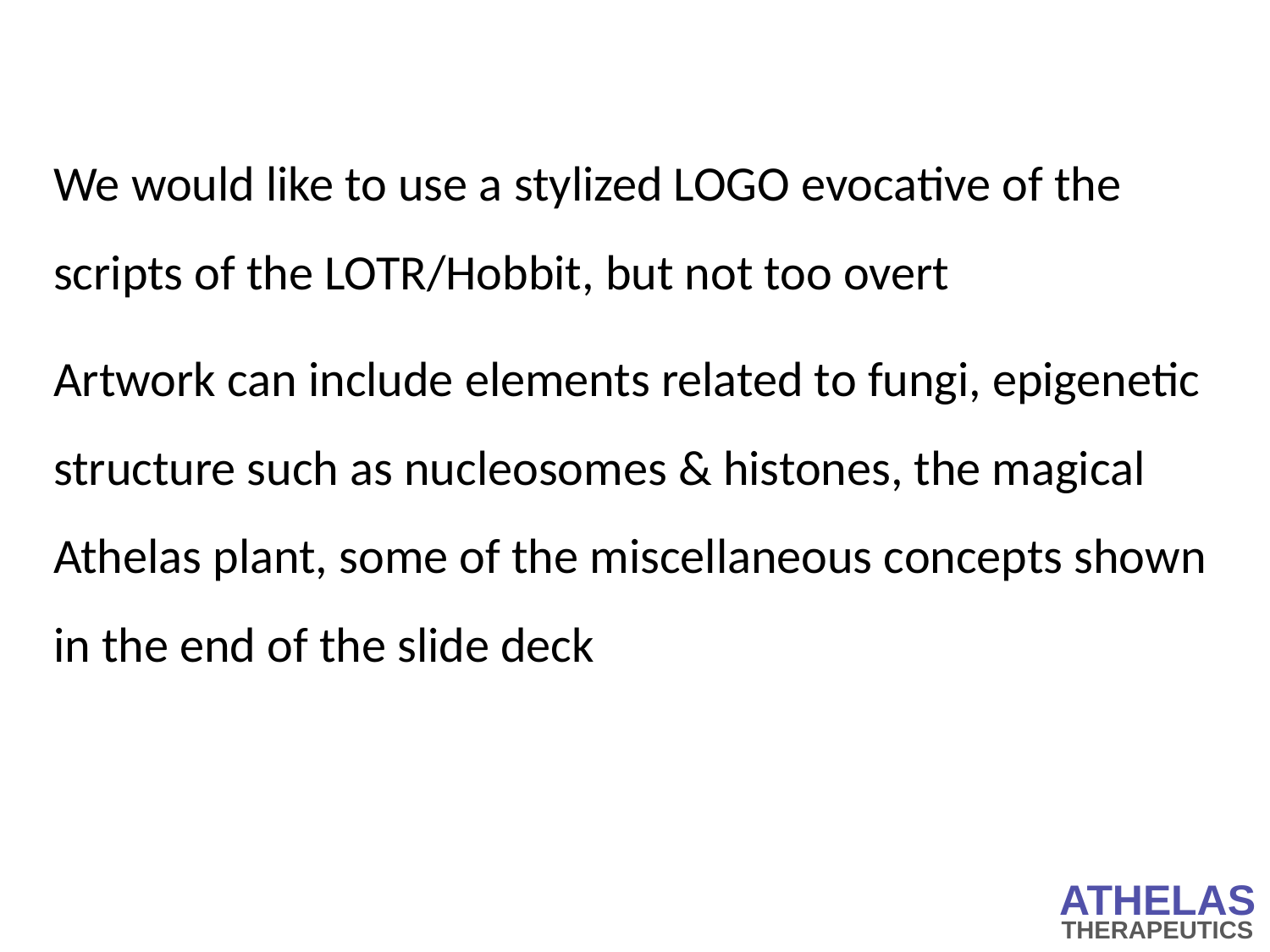

We would like to use a stylized LOGO evocative of the scripts of the LOTR/Hobbit, but not too overt
Artwork can include elements related to fungi, epigenetic structure such as nucleosomes & histones, the magical Athelas plant, some of the miscellaneous concepts shown in the end of the slide deck

ATHELAS
THERAPEUTICS